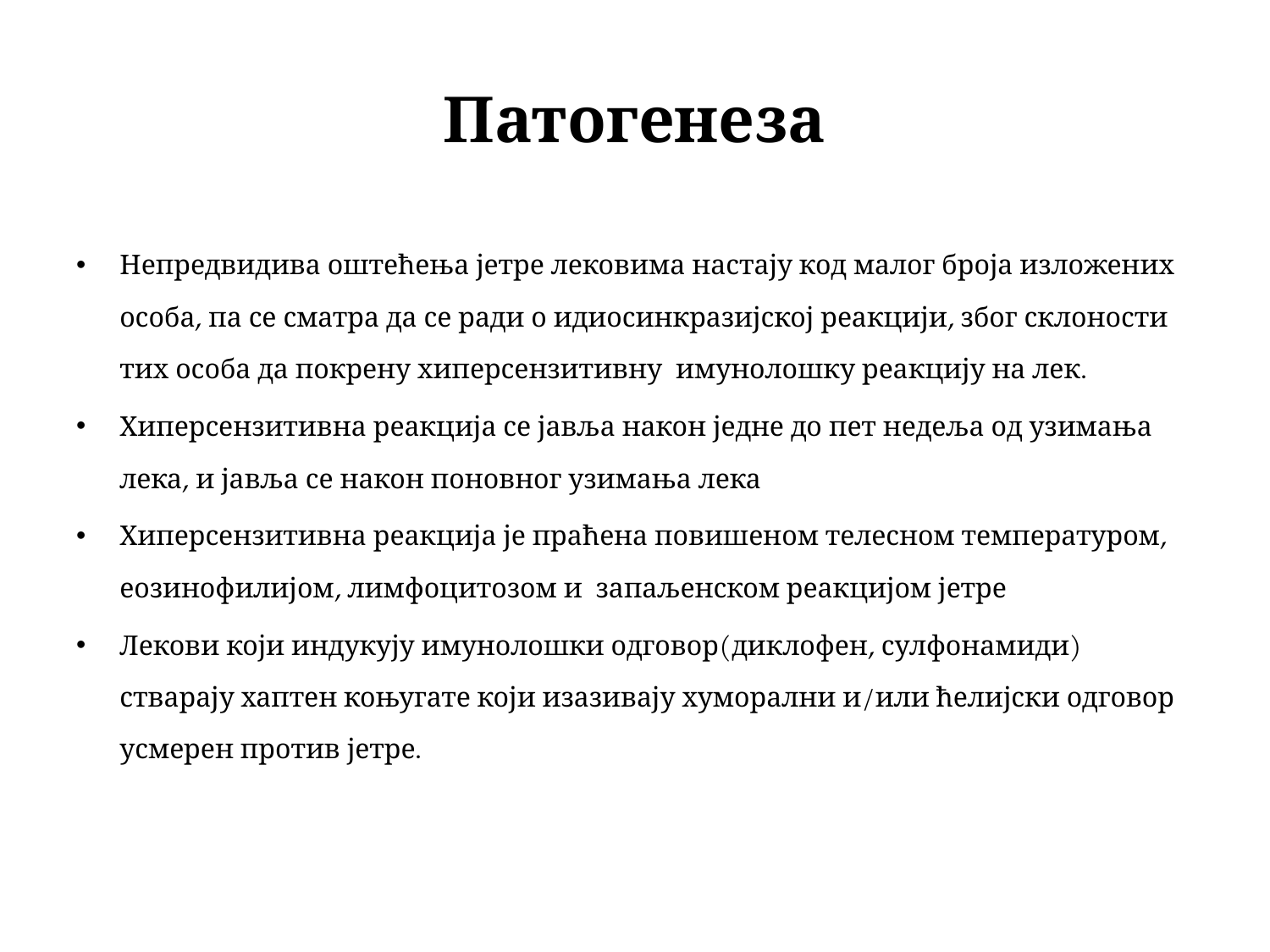

# Патогенеза
Непредвидива оштећења јетре лековима настају код малог броја изложених особа, па се сматра да се ради о идиосинкразијској реакцији, због склоности тих особа да покрену хиперсензитивну  имунолошку реакцију на лек.
Хиперсензитивна реакција се јавља након једне до пет недеља од узимања лека, и јавља се након поновног узимања лека
Хиперсензитивна реакција је праћена повишеном телесном температуром, еозинофилијом, лимфоцитозом и  запаљенском реакцијом јетре
Лекови који индукују имунолошки одговор(диклофен, сулфонамиди) стварају хаптен коњугате који изазивају хуморални и/или ћелијски одговор усмерен против јетре.